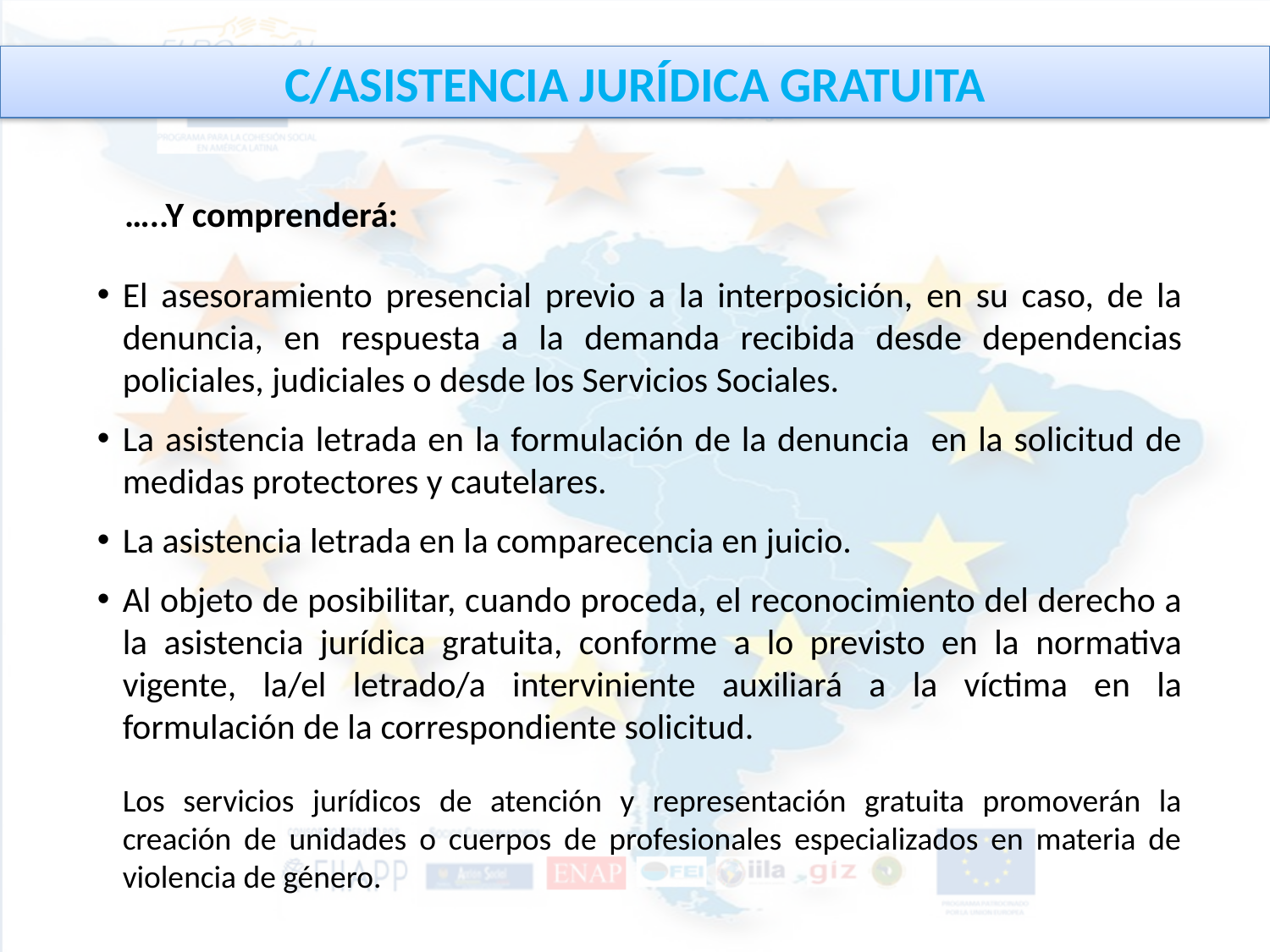

C/ASISTENCIA JURÍDICA GRATUITA
…..Y comprenderá:
El asesoramiento presencial previo a la interposición, en su caso, de la denuncia, en respuesta a la demanda recibida desde dependencias policiales, judiciales o desde los Servicios Sociales.

La asistencia letrada en la formulación de la denuncia  en la solicitud de medidas protectores y cautelares.

La asistencia letrada en la comparecencia en juicio.

Al objeto de posibilitar, cuando proceda, el reconocimiento del derecho a la asistencia jurídica gratuita, conforme a lo previsto en la normativa vigente, la/el letrado/a interviniente auxiliará a la víctima en la formulación de la correspondiente solicitud.

Los servicios jurídicos de atención y representación gratuita promoverán la creación de unidades o cuerpos de profesionales especializados en materia de violencia de género.